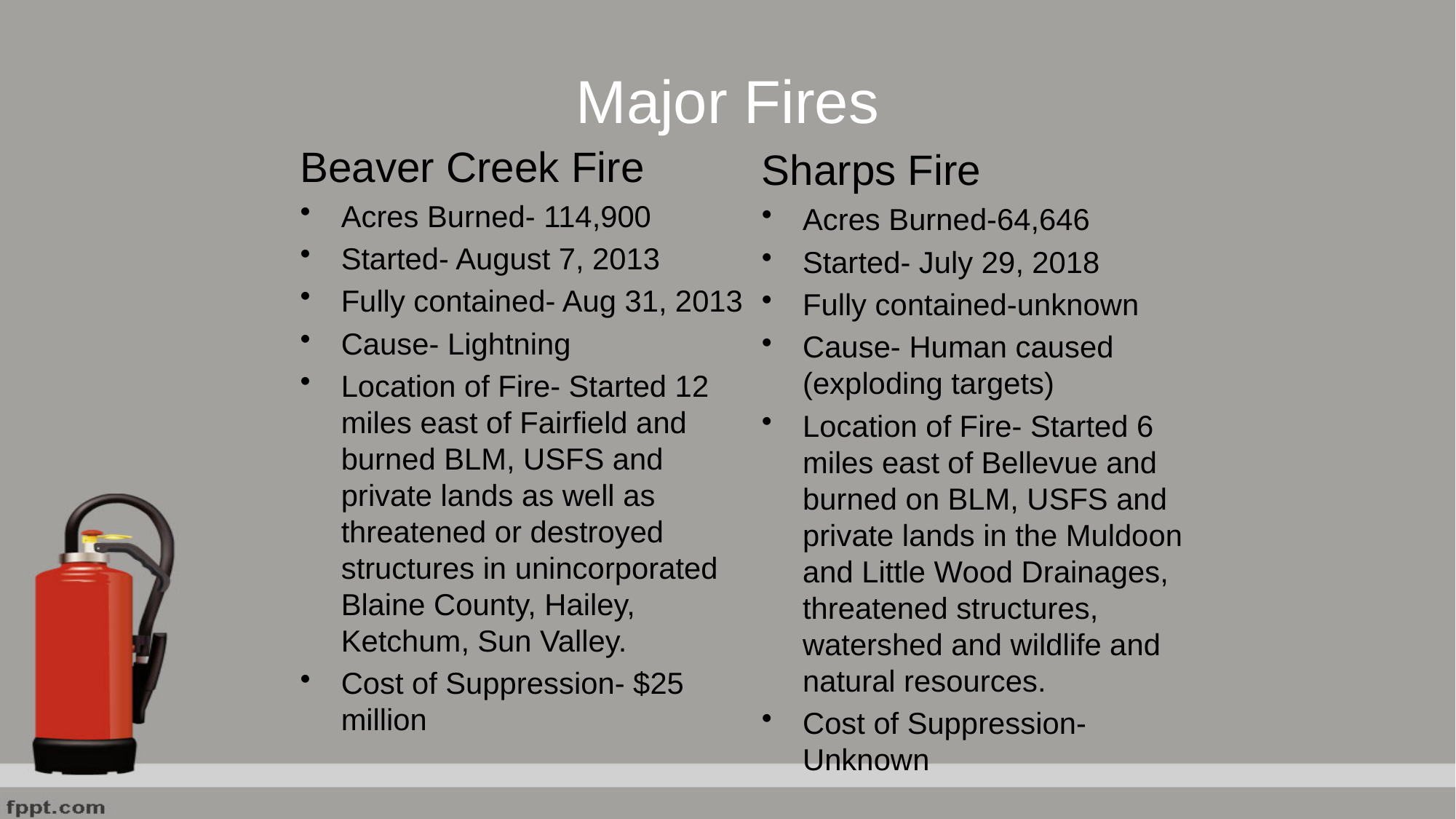

# Major Fires
Beaver Creek Fire
Acres Burned- 114,900
Started- August 7, 2013
Fully contained- Aug 31, 2013
Cause- Lightning
Location of Fire- Started 12 miles east of Fairfield and     burned BLM, USFS and private lands as well as threatened or destroyed structures in unincorporated Blaine County, Hailey, Ketchum, Sun Valley.
Cost of Suppression- $25 million

Sharps Fire
Acres Burned-64,646
Started- July 29, 2018
Fully contained-unknown
Cause- Human caused (exploding targets)
Location of Fire- Started 6 miles east of Bellevue and burned on BLM, USFS and private lands in the Muldoon and Little Wood Drainages, threatened structures, watershed and wildlife and natural resources.
Cost of Suppression- Unknown